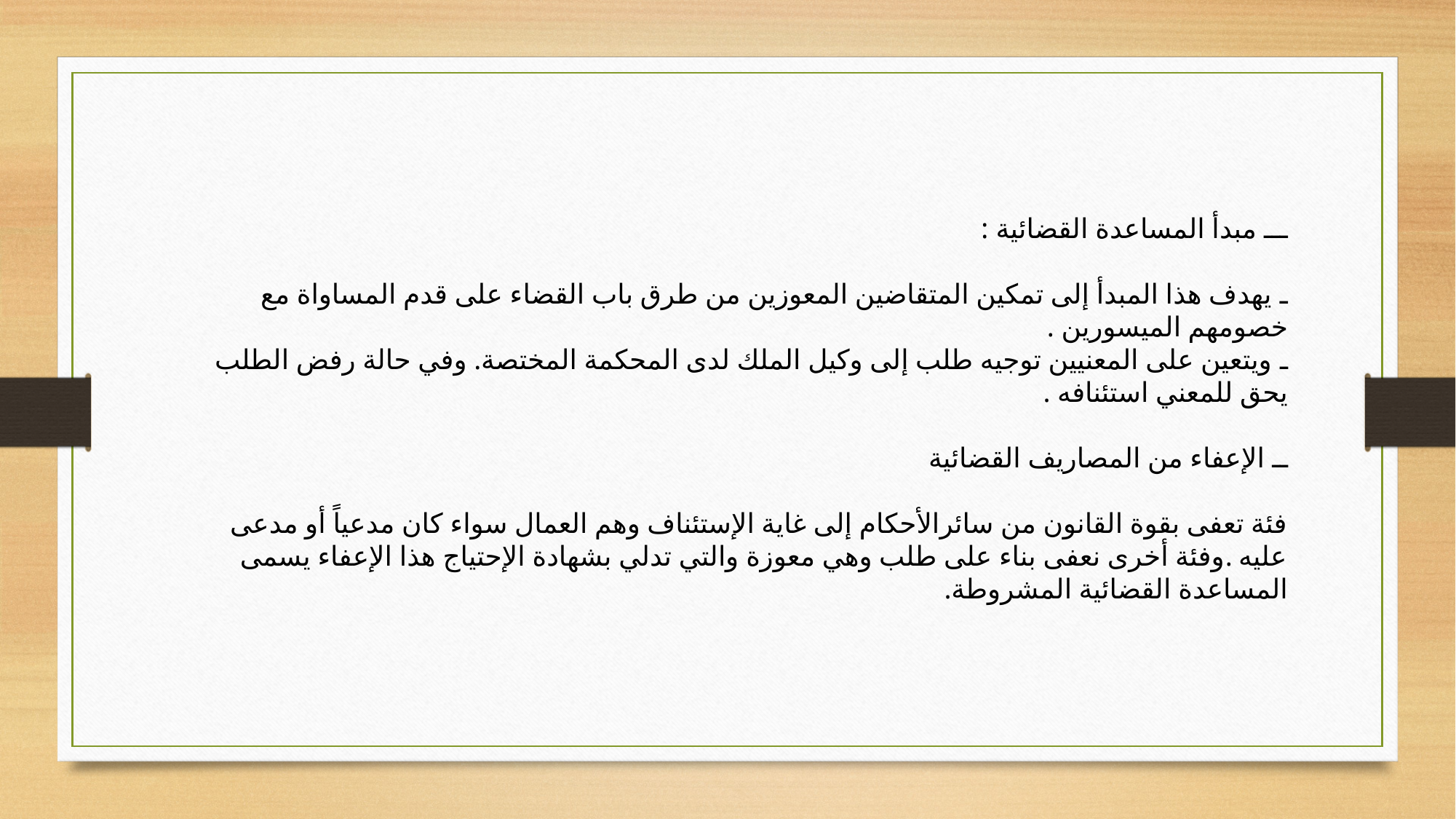

ـــ مبدأ المساعدة القضائية :

ـ يهدف هذا المبدأ إلى تمكين المتقاضين المعوزين من طرق باب القضاء على قدم المساواة مع خصومهم الميسورين .
ـ ويتعين على المعنيين توجيه طلب إلى وكيل الملك لدى المحكمة المختصة. وفي حالة رفض الطلب يحق للمعني استئنافه .

ــ الإعفاء من المصاريف القضائية

فئة تعفى بقوة القانون من سائرالأحكام إلى غاية الإستئناف وهم العمال سواء كان مدعياً أو مدعى عليه .وفئة أخرى نعفى بناء على طلب وهي معوزة والتي تدلي بشهادة الإحتياج هذا الإعفاء يسمى المساعدة القضائية المشروطة.